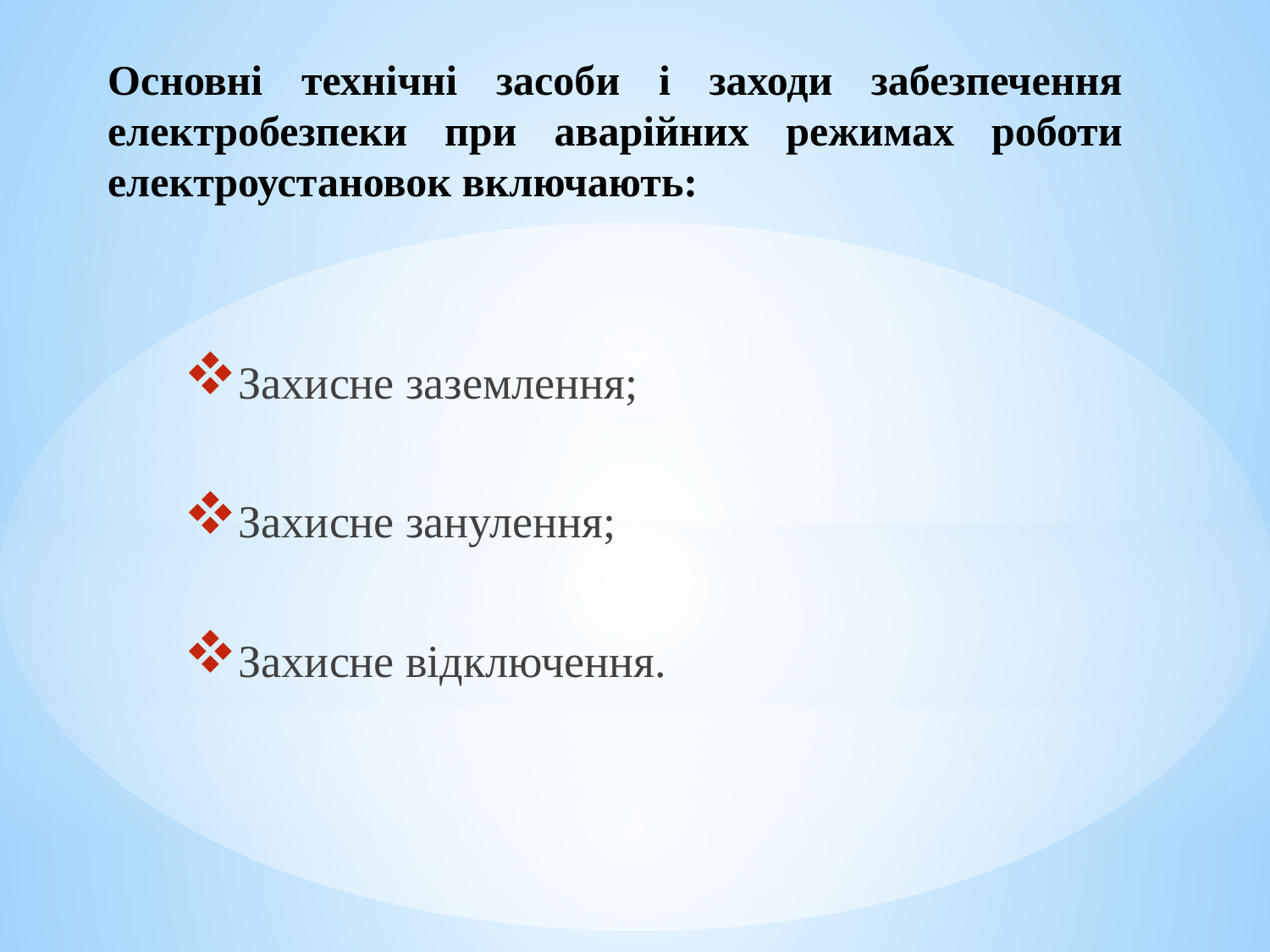

# Основні технічні засоби і заходи забезпечення електробезпеки при аварійних режимах роботи електроустановок включають:

Захисне заземлення;

Захисне занулення;

Захисне відключення.